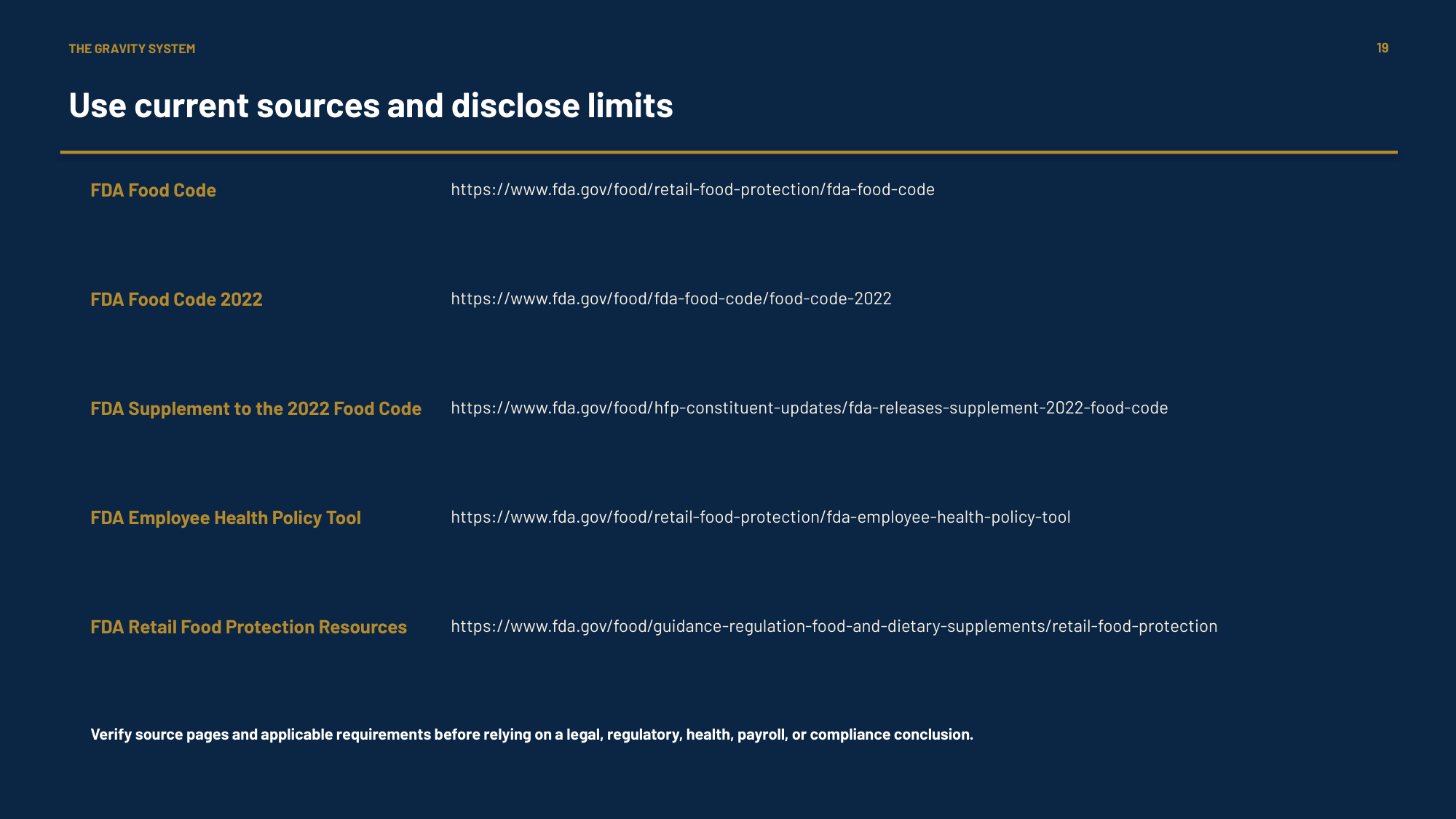

19
THE GRAVITY SYSTEM
Use current sources and disclose limits

FDA Food Code
https://www.fda.gov/food/retail-food-protection/fda-food-code
FDA Food Code 2022
https://www.fda.gov/food/fda-food-code/food-code-2022
FDA Supplement to the 2022 Food Code
https://www.fda.gov/food/hfp-constituent-updates/fda-releases-supplement-2022-food-code
FDA Employee Health Policy Tool
https://www.fda.gov/food/retail-food-protection/fda-employee-health-policy-tool
FDA Retail Food Protection Resources
https://www.fda.gov/food/guidance-regulation-food-and-dietary-supplements/retail-food-protection
Verify source pages and applicable requirements before relying on a legal, regulatory, health, payroll, or compliance conclusion.